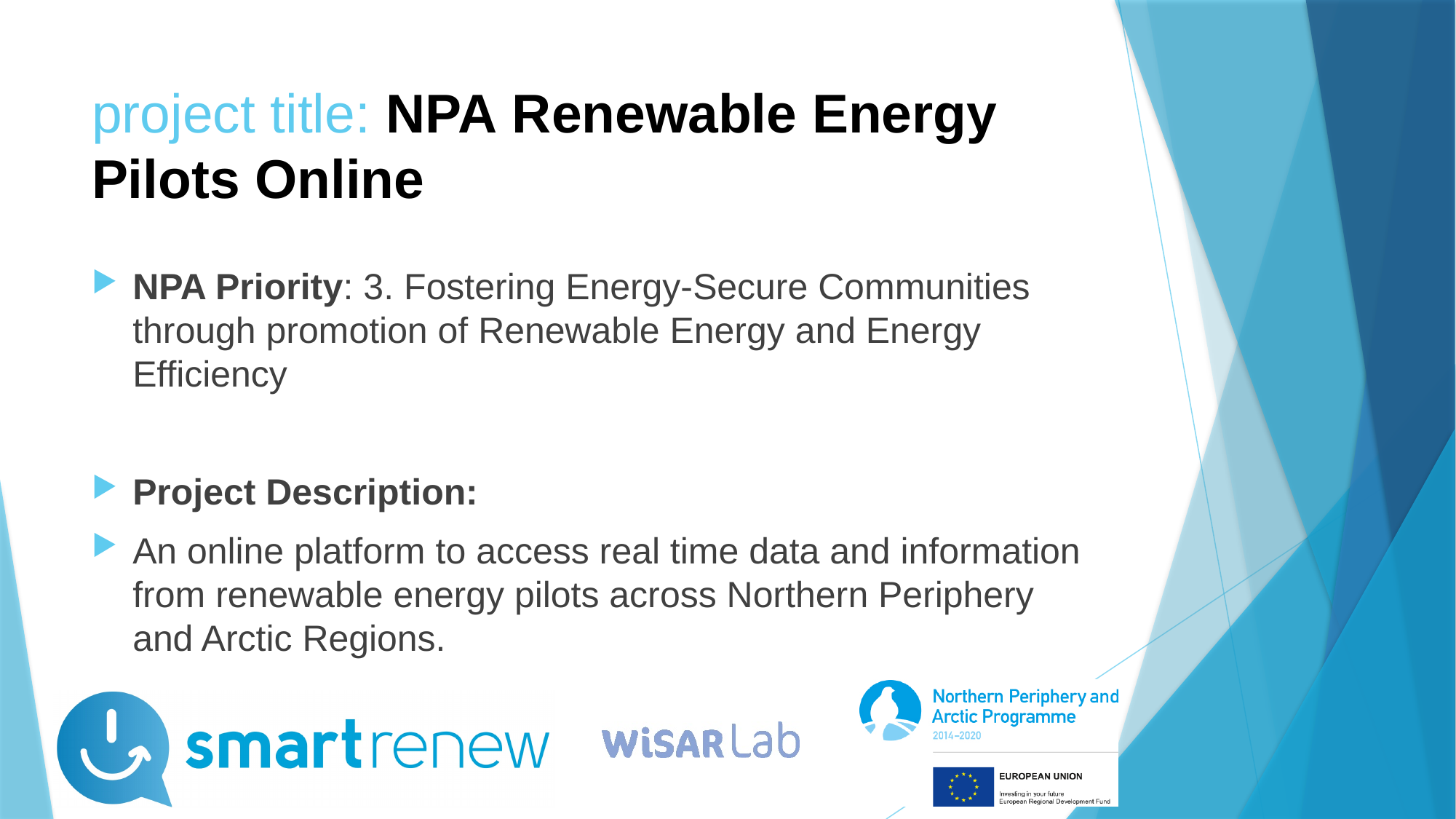

# project title: NPA Renewable Energy Pilots Online
NPA Priority: 3. Fostering Energy-Secure Communities through promotion of Renewable Energy and Energy Efficiency

Project Description:
An online platform to access real time data and information from renewable energy pilots across Northern Periphery and Arctic Regions.